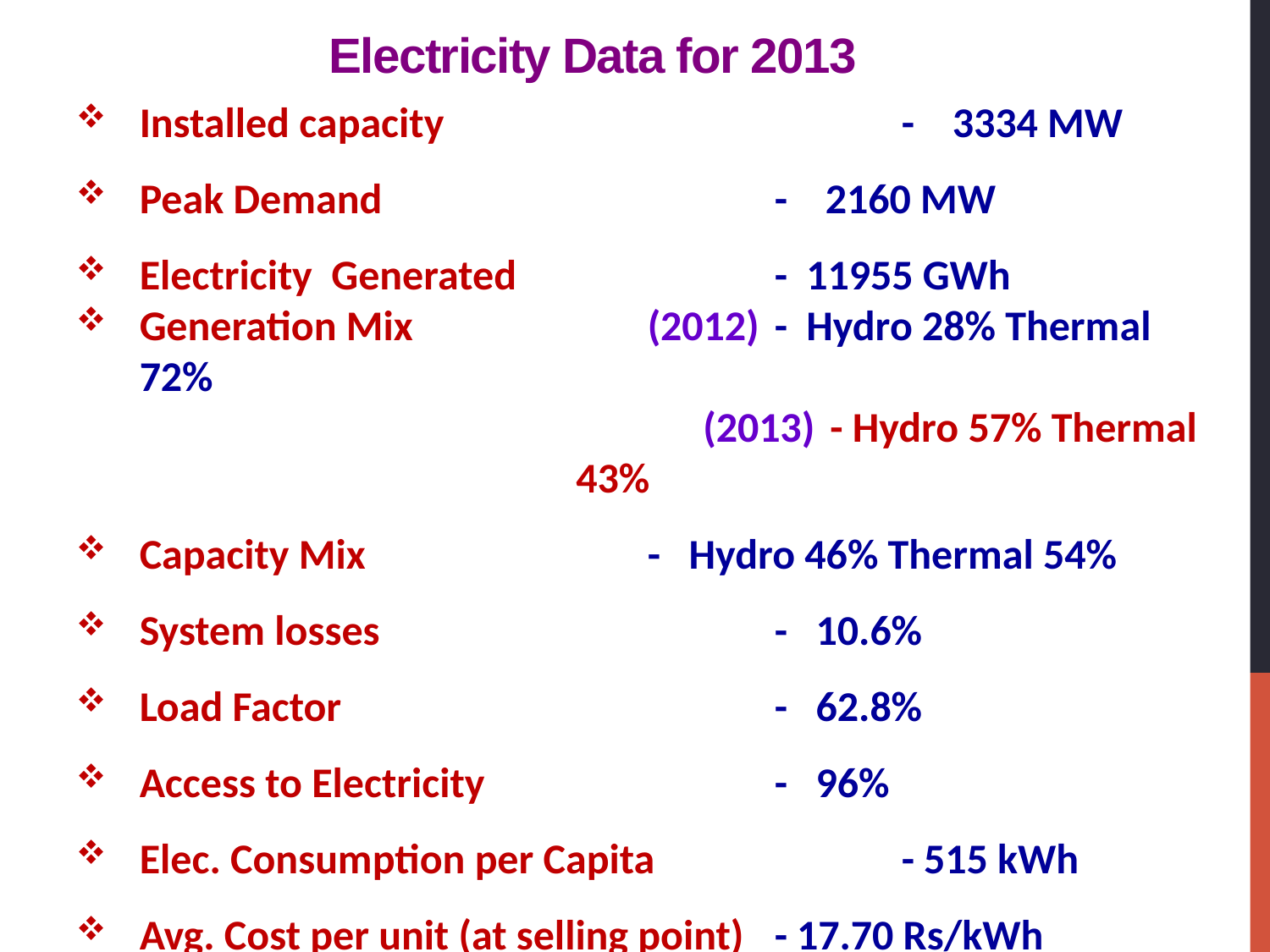

# Electricity Data for 2013
Installed capacity	     			-    3334 MW
Peak Demand				-    2160 MW
Electricity  Generated			-  11955 GWh
Generation Mix	     	(2012)	-  Hydro 28% Thermal 72%
	(2013)	- Hydro 57% Thermal 43%
Capacity Mix			-   Hydro 46% Thermal 54%
System losses				-   10.6%
Load Factor				-   62.8%
Access to Electricity 			-   96%
Elec. Consumption per Capita 		- 515 kWh
Avg. Cost per unit (at selling point)	- 17.70 Rs/kWh
Avg. selling price		- 18.27 Rs/kWh